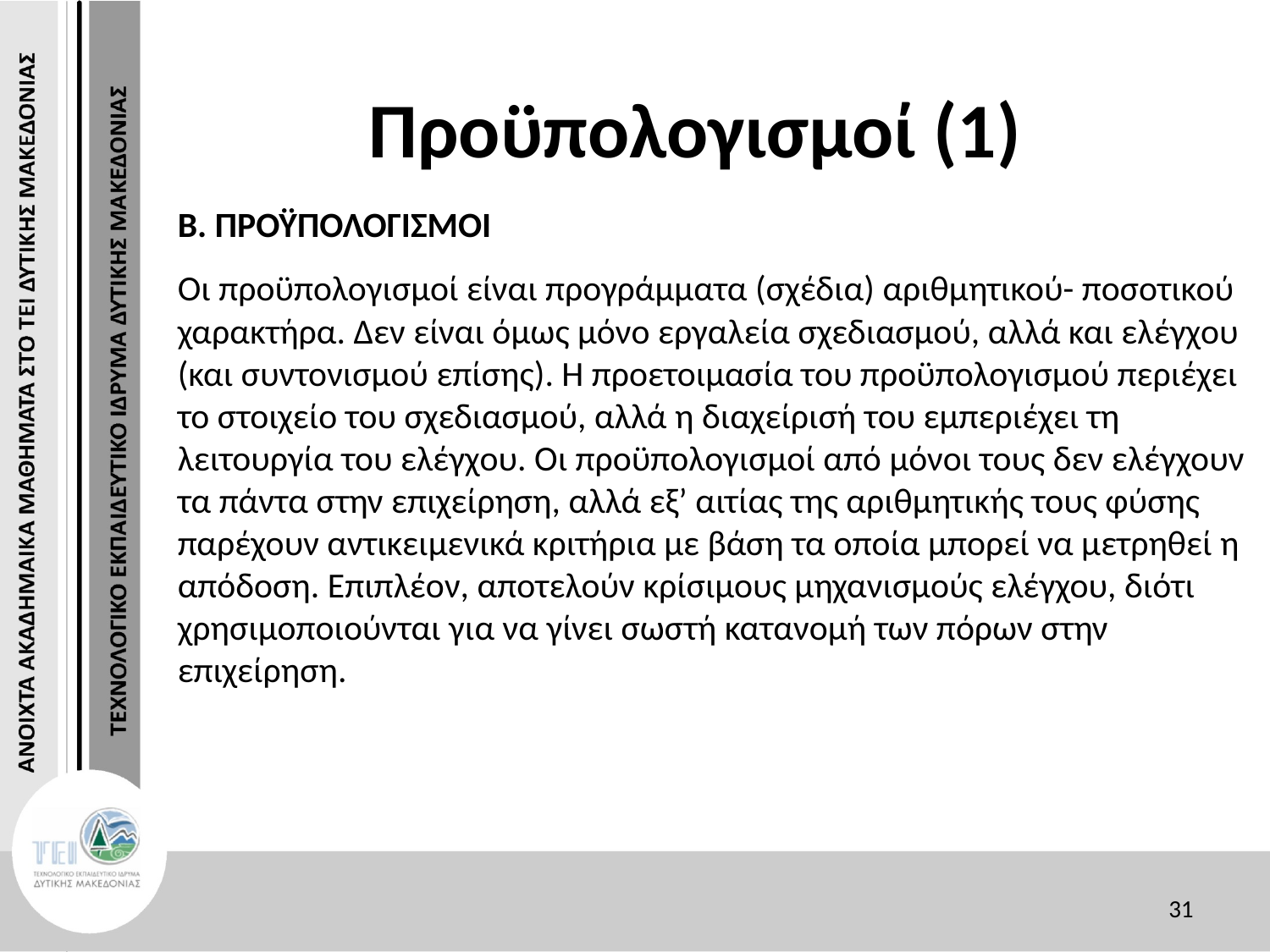

# Προϋπολογισμοί (1)
Β. ΠΡΟΫΠΟΛΟΓΙΣΜΟΙ
Οι προϋπολογισμοί είναι προγράμματα (σχέδια) αριθμητικού- ποσοτικού χαρακτήρα. Δεν είναι όμως μόνο εργαλεία σχεδιασμού, αλλά και ελέγχου (και συντονισμού επίσης). Η προετοιμασία του προϋπολογισμού περιέχει το στοιχείο του σχεδιασμού, αλλά η διαχείρισή του εμπεριέχει τη λειτουργία του ελέγχου. Οι προϋπολογισμοί από μόνοι τους δεν ελέγχουν τα πάντα στην επιχείρηση, αλλά εξ’ αιτίας της αριθμητικής τους φύσης παρέχουν αντικειμενικά κριτήρια με βάση τα οποία μπορεί να μετρηθεί η απόδοση. Επιπλέον, αποτελούν κρίσιμους μηχανισμούς ελέγχου, διότι χρησιμοποιούνται για να γίνει σωστή κατανομή των πόρων στην επιχείρηση.
31